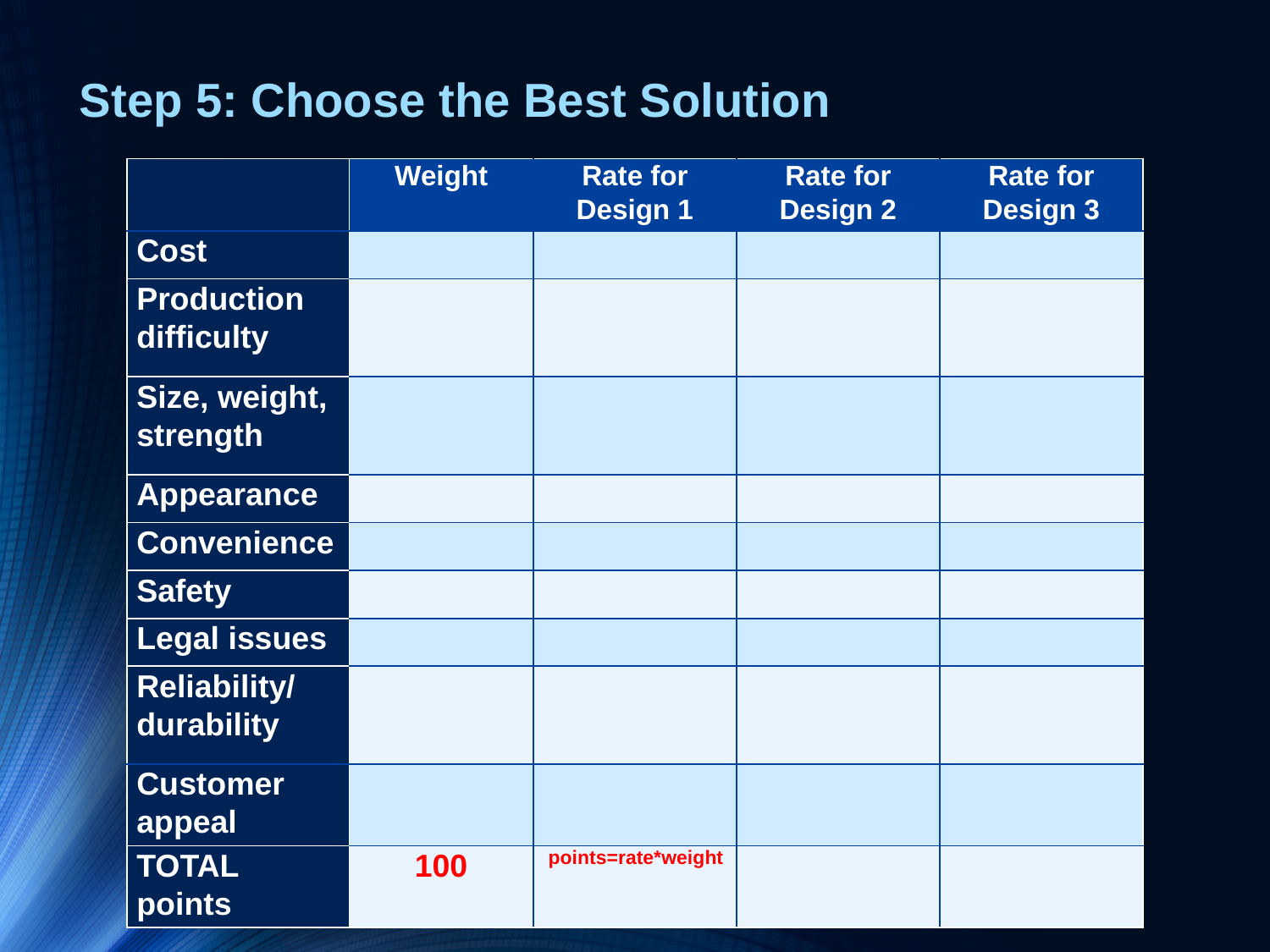

Step 5: Choose the Best Solution
|  | Weight | Rate for Design 1 | Rate for Design 2 | Rate for Design 3 |
| --- | --- | --- | --- | --- |
| Cost |  |  |  |  |
| Production difficulty |  |  |  |  |
| Size, weight, strength |  |  |  |  |
| Appearance |  |  |  |  |
| Convenience |  |  |  |  |
| Safety |  |  |  |  |
| Legal issues |  |  |  |  |
| Reliability/ durability |  |  |  |  |
| Customer appeal |  |  |  |  |
| TOTAL points | 100 | points=rate\*weight |  |  |
11